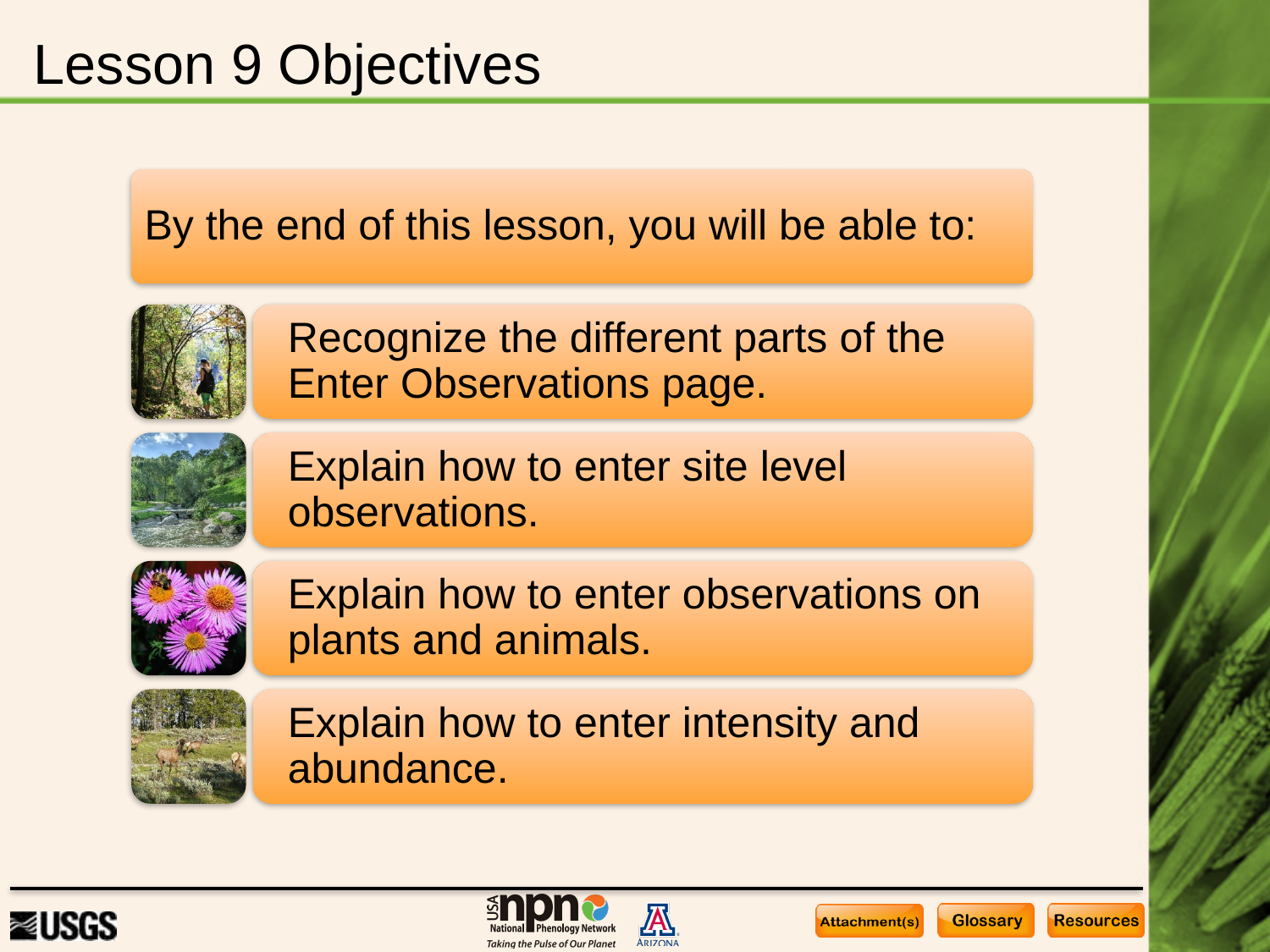

# Lesson 9 Objectives
By the end of this lesson, you will be able to:
Recognize the different parts of the Enter Observations page.
Explain how to enter site level observations.
Explain how to enter observations on plants and animals.
Explain how to enter intensity and abundance.